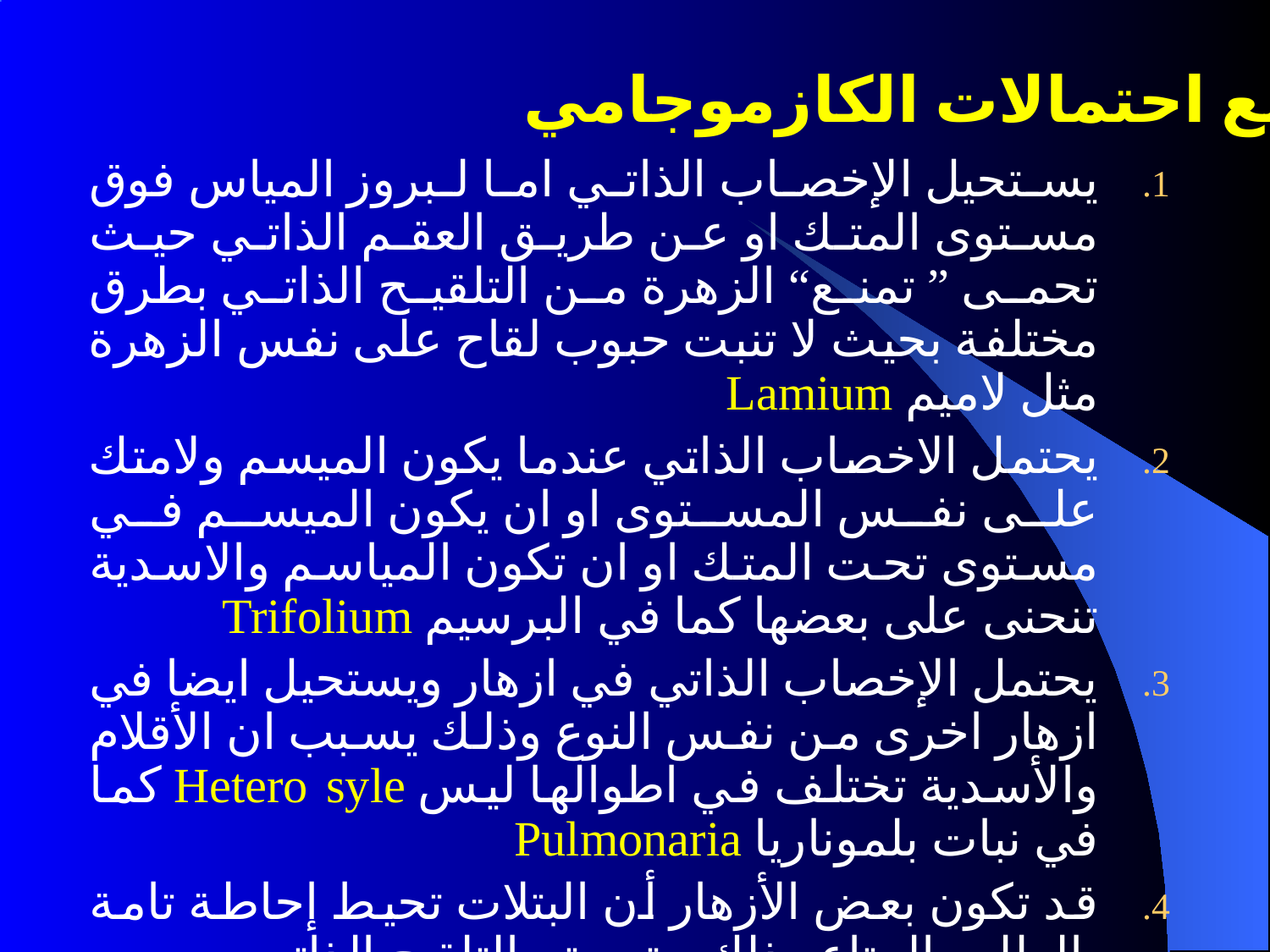

تابع احتمالات الكازموجامي
يستحيل الإخصاب الذاتي اما لبروز المياس فوق مستوى المتك او عن طريق العقم الذاتي حيث تحمى ” تمنع“ الزهرة من التلقيح الذاتي بطرق مختلفة بحيث لا تنبت حبوب لقاح على نفس الزهرة مثل لاميم Lamium
يحتمل الاخصاب الذاتي عندما يكون الميسم ولامتك على نفس المستوى او ان يكون الميسم في مستوى تحت المتك او ان تكون المياسم والاسدية تنحنى على بعضها كما في البرسيم Trifolium
يحتمل الإخصاب الذاتي في ازهار ويستحيل ايضا في ازهار اخرى من نفس النوع وذلك يسبب ان الأقلام والأسدية تختلف في اطوالها ليس Hetero syle كما في نبات بلموناريا Pulmonaria
قد تكون بعض الأزهار أن البتلات تحيط إحاطة تامة بالطلع والمتاع وذلك حتى يتم التلقيح الذاتي.